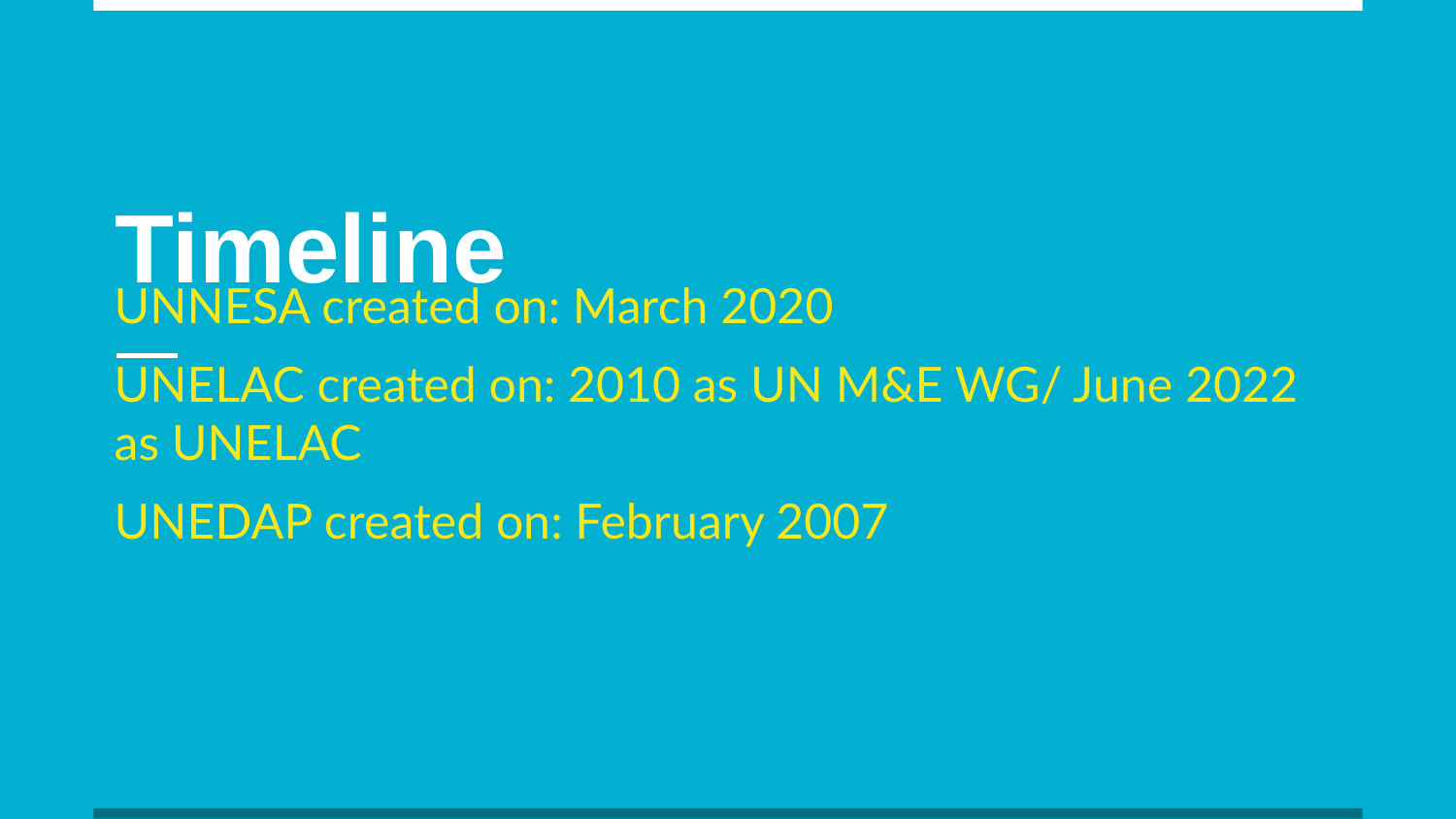

# Timeline
UNNESA created on: March 2020
UNELAC created on: 2010 as UN M&E WG/ June 2022 as UNELAC
UNEDAP created on: February 2007